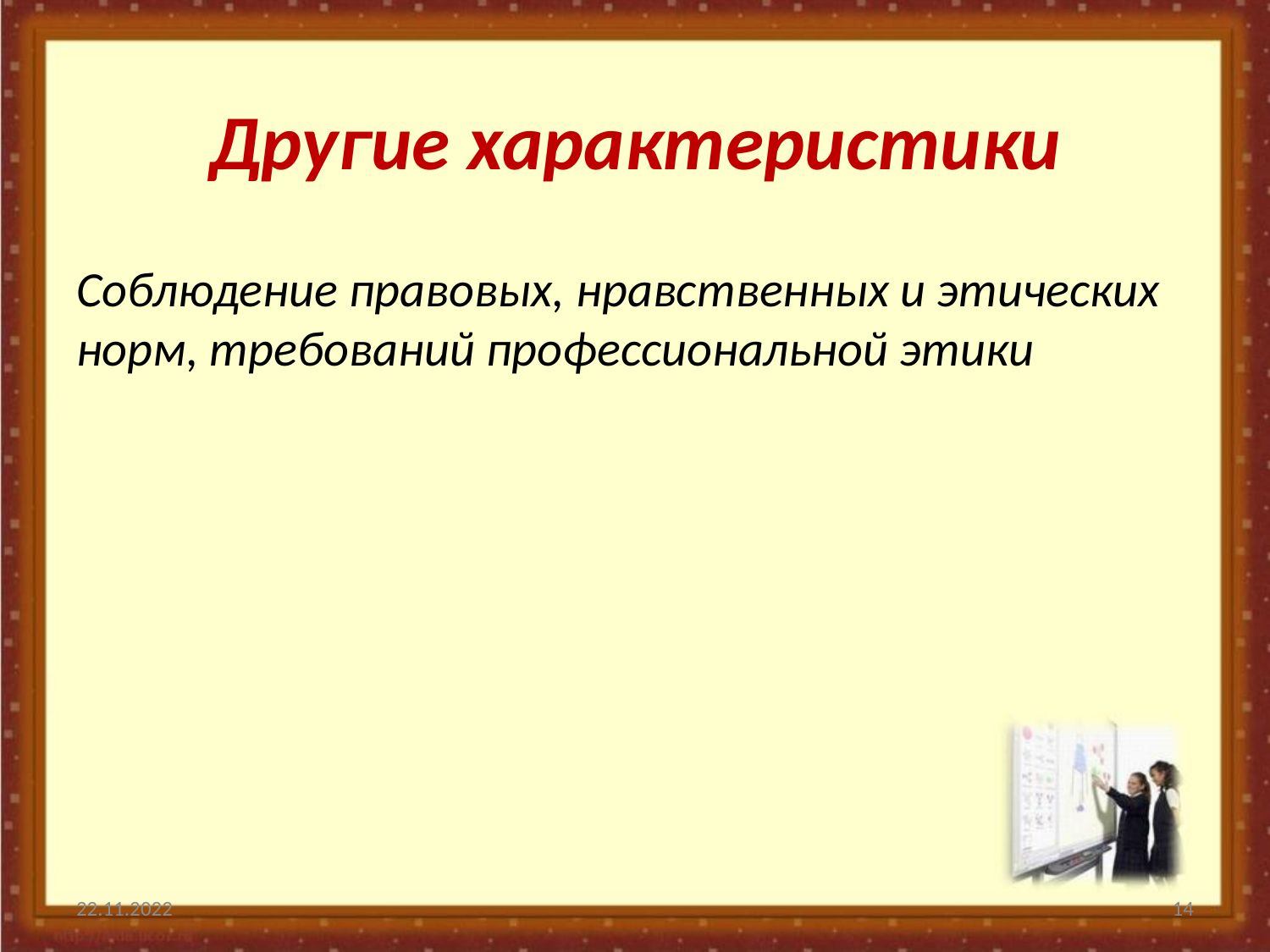

# Другие характеристики
Соблюдение правовых, нравственных и этических норм, требований профессиональной этики

22.11.2022
14